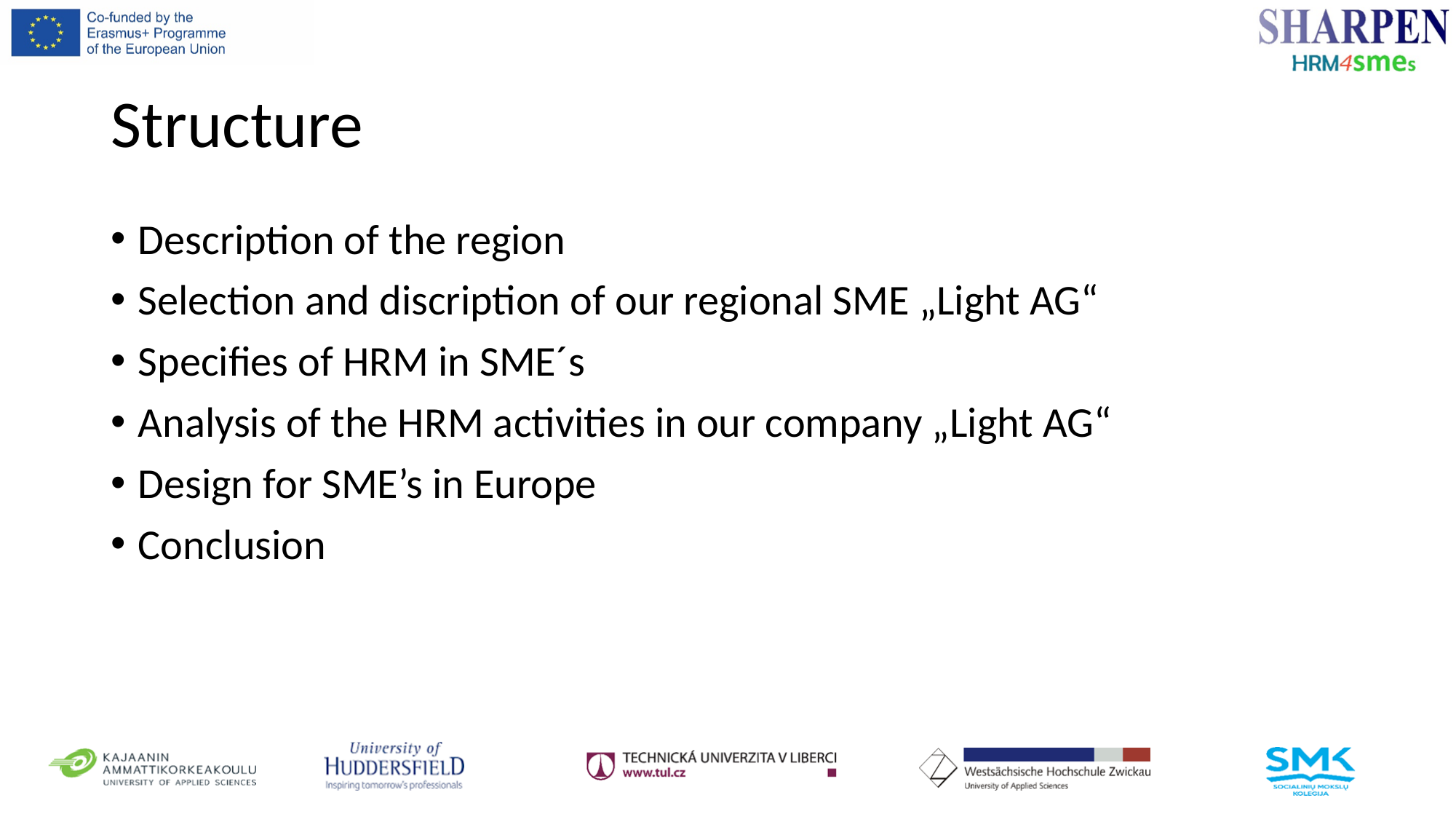

# Structure
Description of the region
Selection and discription of our regional SME „Light AG“
Specifies of HRM in SME´s
Analysis of the HRM activities in our company „Light AG“
Design for SME’s in Europe
Conclusion